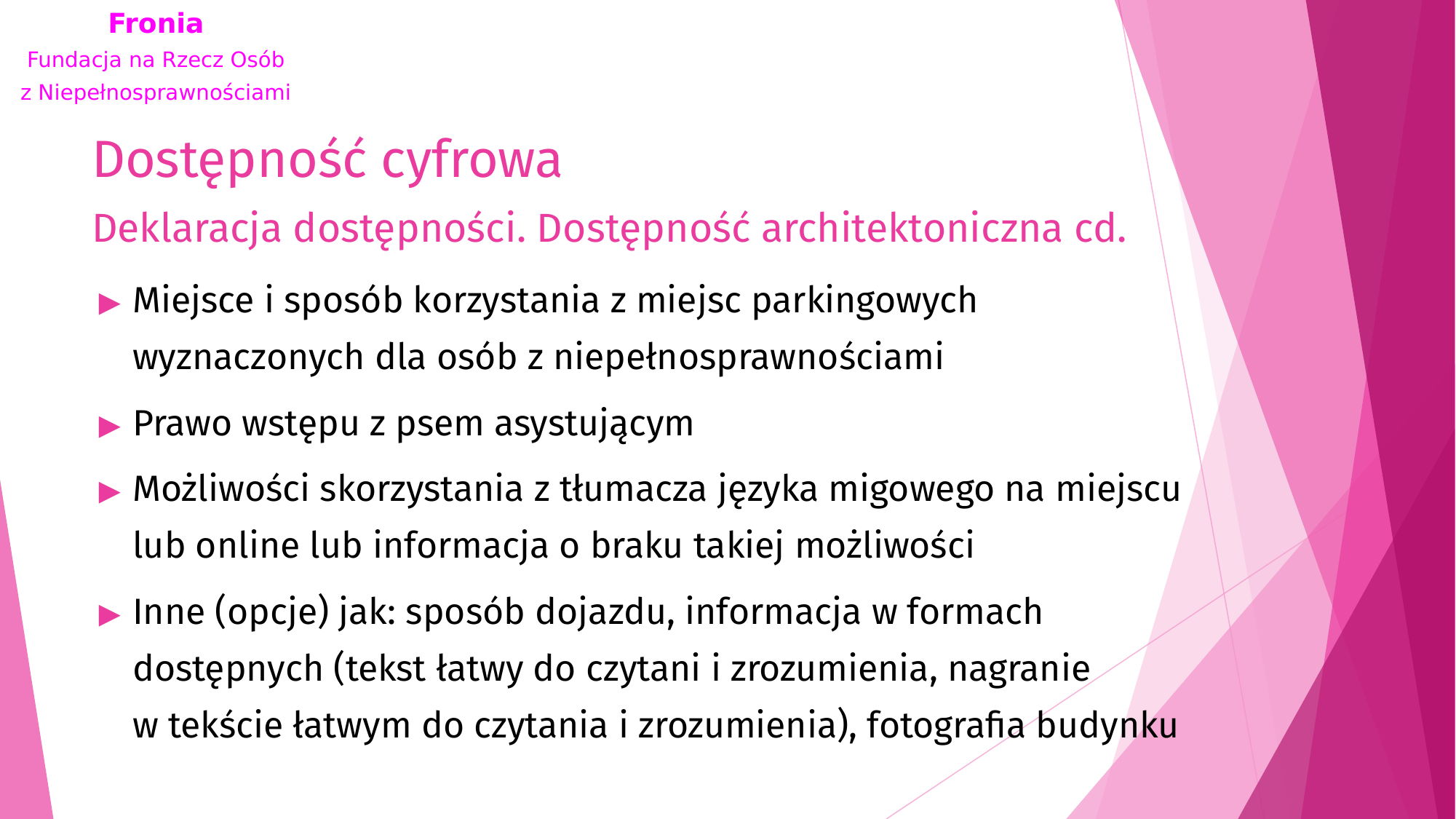

# Dostępność cyfrowa Deklaracja dostępności. Dostępność architektoniczna cd.
Miejsce i sposób korzystania z miejsc parkingowych wyznaczonych dla osób z niepełnosprawnościami
Prawo wstępu z psem asystującym
Możliwości skorzystania z tłumacza języka migowego na miejscu lub online lub informacja o braku takiej możliwości
Inne (opcje) jak: sposób dojazdu, informacja w formach dostępnych (tekst łatwy do czytani i zrozumienia, nagranie w tekście łatwym do czytania i zrozumienia), fotografia budynku